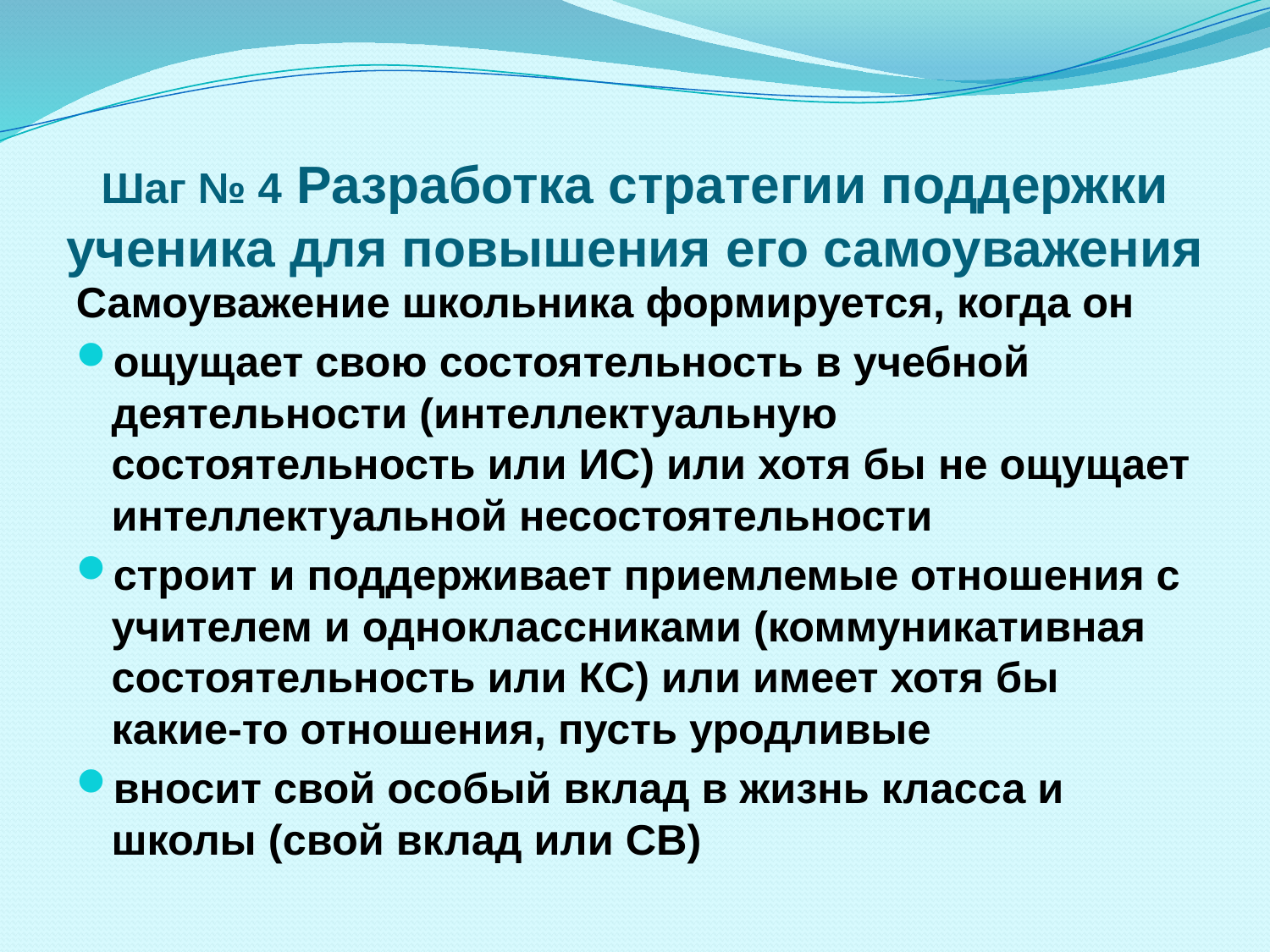

# Шаг № 4 Разработка стратегии поддержки ученика для повышения его самоуважения
Самоуважение школьника формируется, когда он
ощущает свою состоятельность в учебной деятельности (интеллектуальную состоятельность или ИС) или хотя бы не ощущает интеллектуальной несостоятельности
строит и поддерживает приемлемые отношения с учителем и одноклассниками (коммуникативная состоятельность или КС) или имеет хотя бы какие-то отношения, пусть уродливые
вносит свой особый вклад в жизнь класса и школы (свой вклад или СВ)